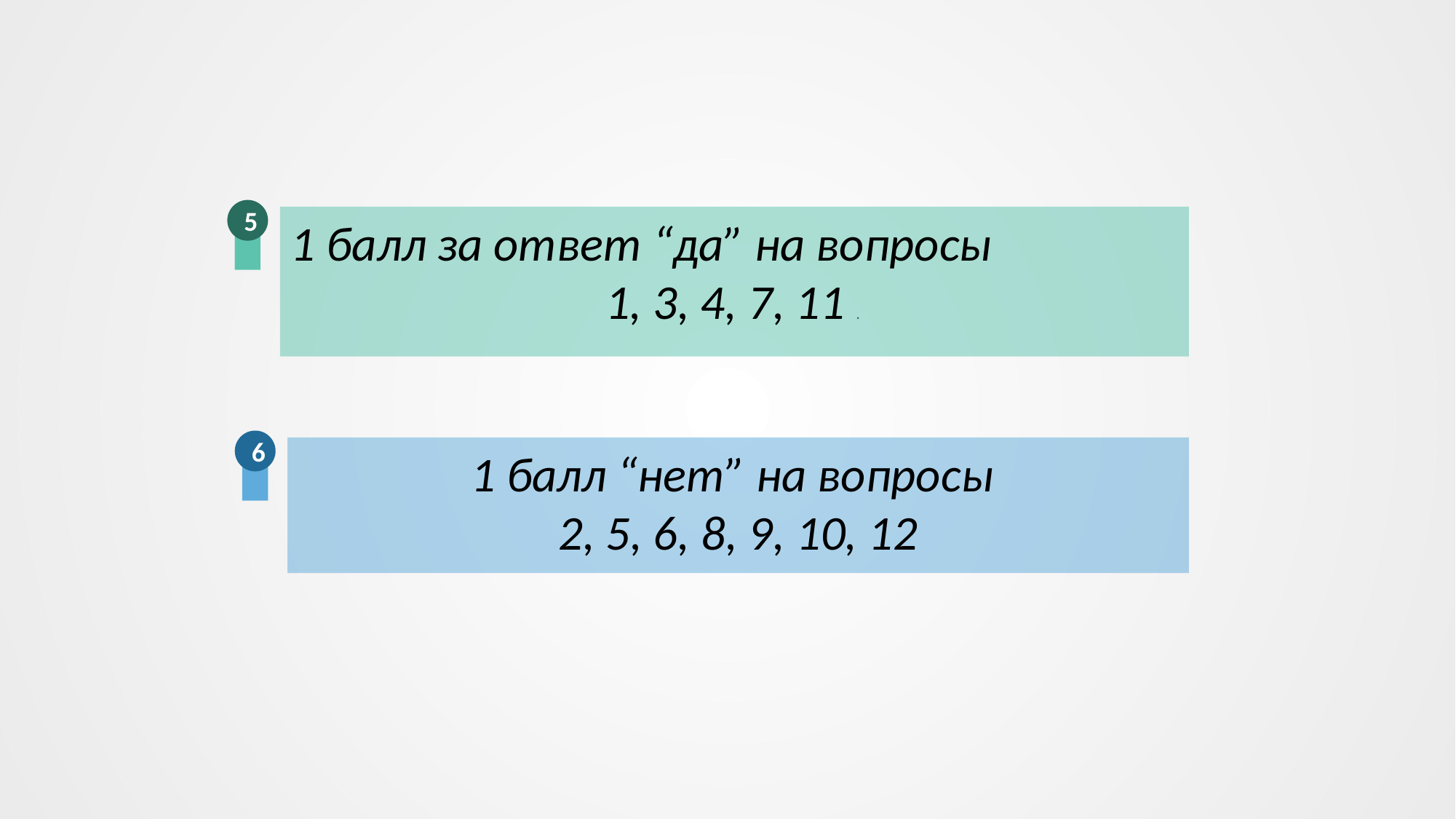

5

1 балл за ответ “да” на вопросы
1, 3, 4, 7, 11 .
6

1 балл “нет” на вопросы
2, 5, 6, 8, 9, 10, 12